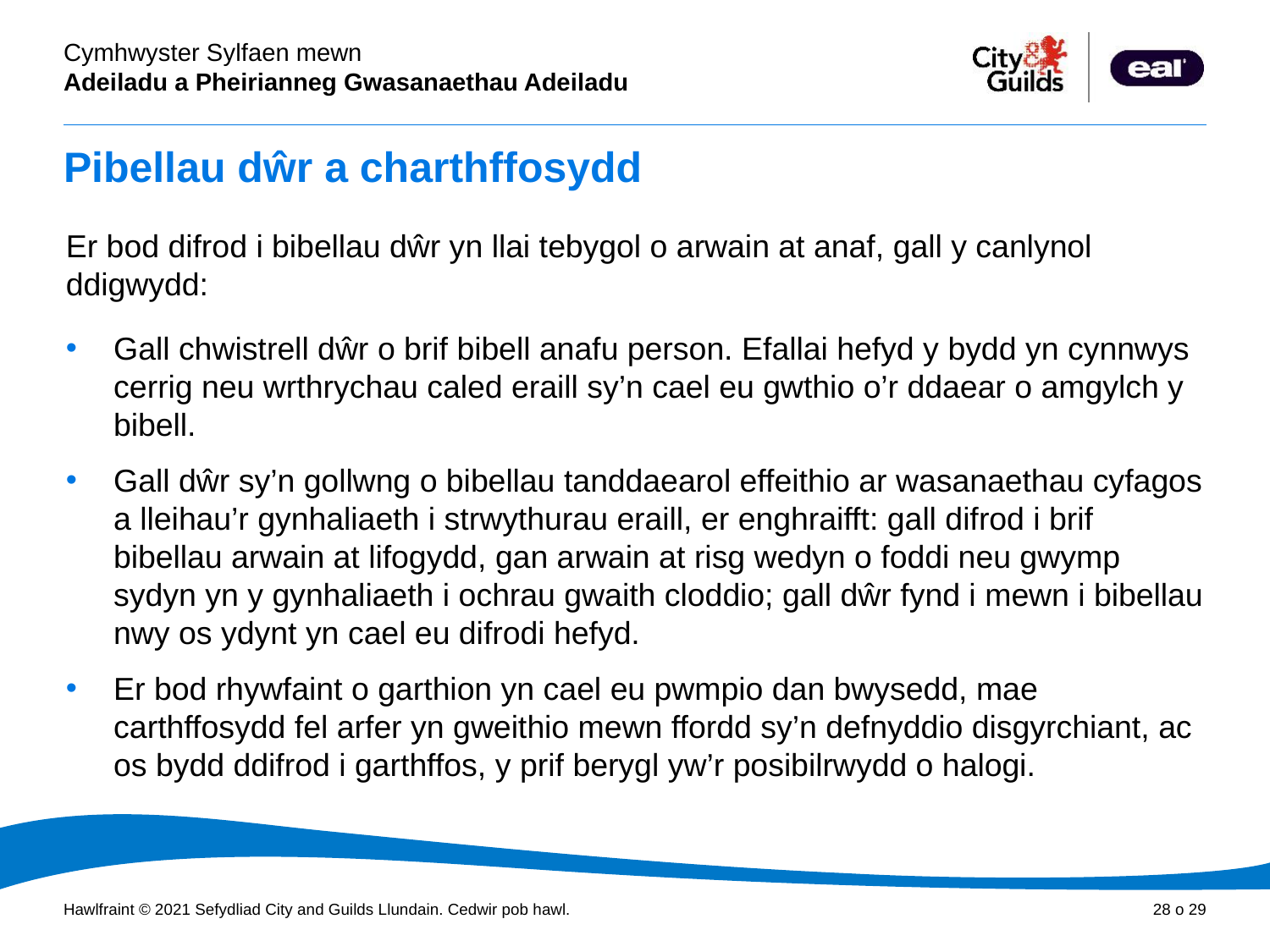

# Pibellau dŵr a charthffosydd
Er bod difrod i bibellau dŵr yn llai tebygol o arwain at anaf, gall y canlynol ddigwydd:
Gall chwistrell dŵr o brif bibell anafu person. Efallai hefyd y bydd yn cynnwys cerrig neu wrthrychau caled eraill sy’n cael eu gwthio o’r ddaear o amgylch y bibell.
Gall dŵr sy’n gollwng o bibellau tanddaearol effeithio ar wasanaethau cyfagos a lleihau’r gynhaliaeth i strwythurau eraill, er enghraifft: gall difrod i brif bibellau arwain at lifogydd, gan arwain at risg wedyn o foddi neu gwymp sydyn yn y gynhaliaeth i ochrau gwaith cloddio; gall dŵr fynd i mewn i bibellau nwy os ydynt yn cael eu difrodi hefyd.
Er bod rhywfaint o garthion yn cael eu pwmpio dan bwysedd, mae carthffosydd fel arfer yn gweithio mewn ffordd sy’n defnyddio disgyrchiant, ac os bydd ddifrod i garthffos, y prif berygl yw’r posibilrwydd o halogi.